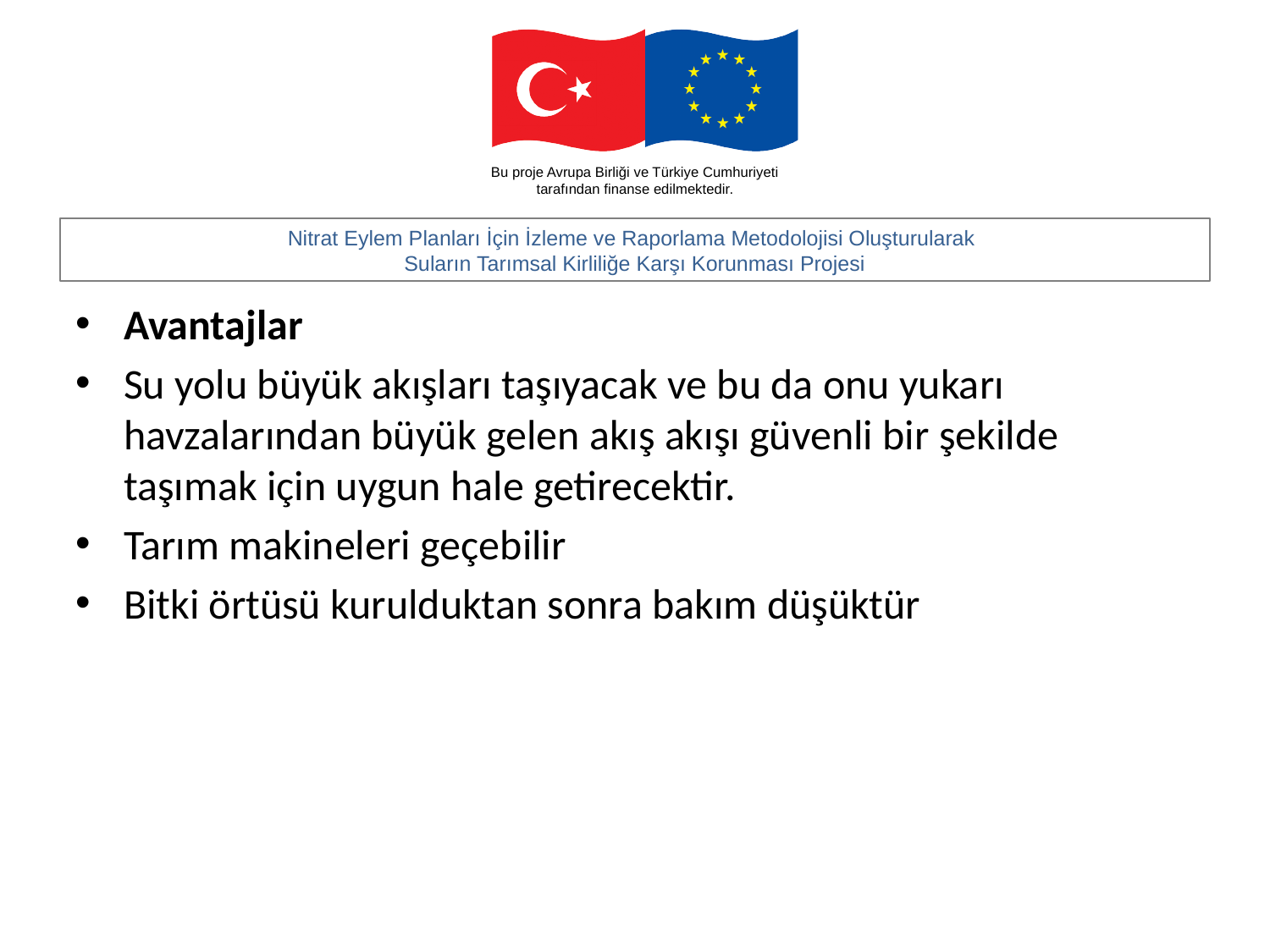

#
Avantajlar
Su yolu büyük akışları taşıyacak ve bu da onu yukarı havzalarından büyük gelen akış akışı güvenli bir şekilde taşımak için uygun hale getirecektir.
Tarım makineleri geçebilir
Bitki örtüsü kurulduktan sonra bakım düşüktür